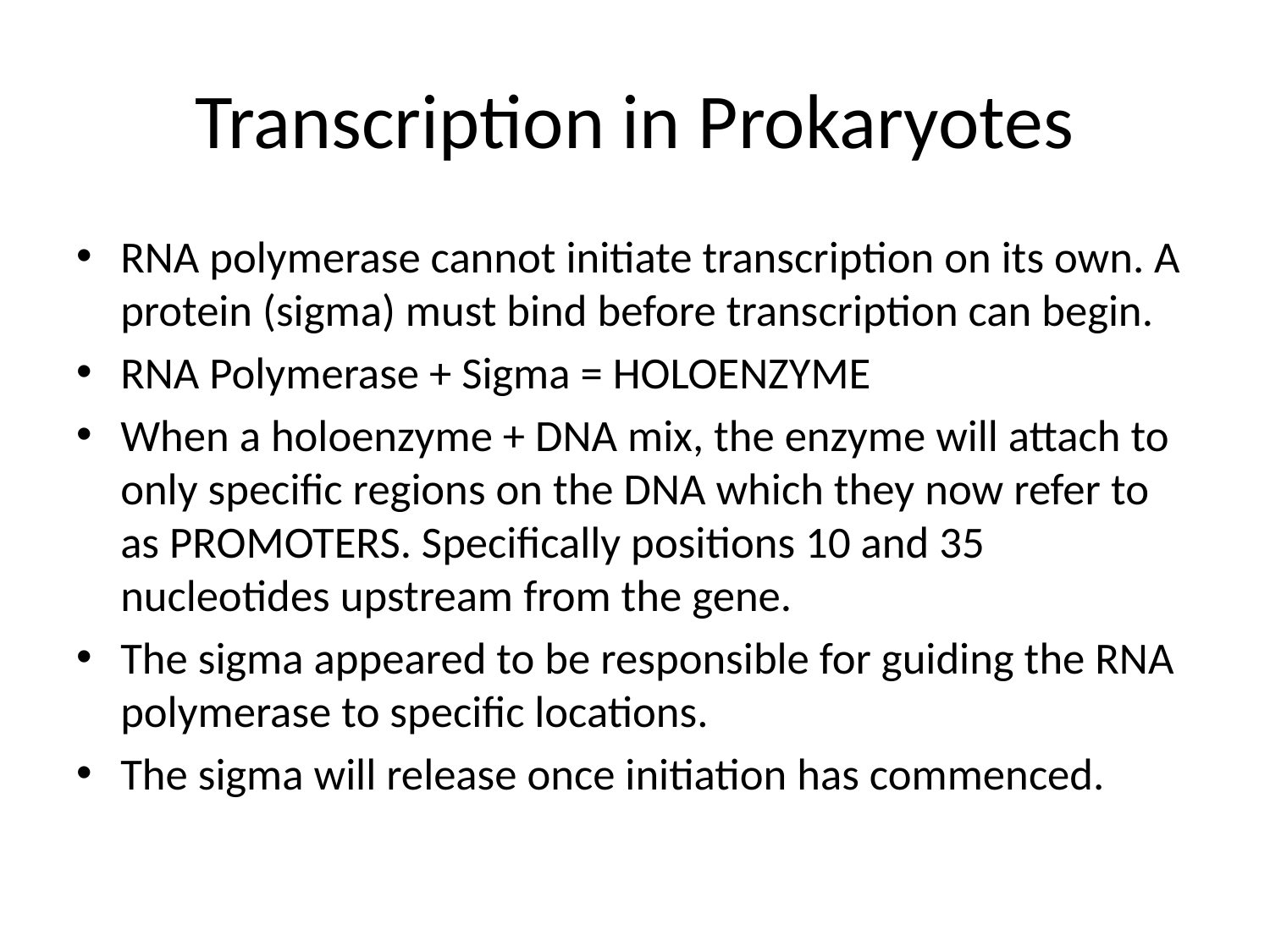

# Transcription in Prokaryotes
RNA polymerase cannot initiate transcription on its own. A protein (sigma) must bind before transcription can begin.
RNA Polymerase + Sigma = HOLOENZYME
When a holoenzyme + DNA mix, the enzyme will attach to only specific regions on the DNA which they now refer to as PROMOTERS. Specifically positions 10 and 35 nucleotides upstream from the gene.
The sigma appeared to be responsible for guiding the RNA polymerase to specific locations.
The sigma will release once initiation has commenced.